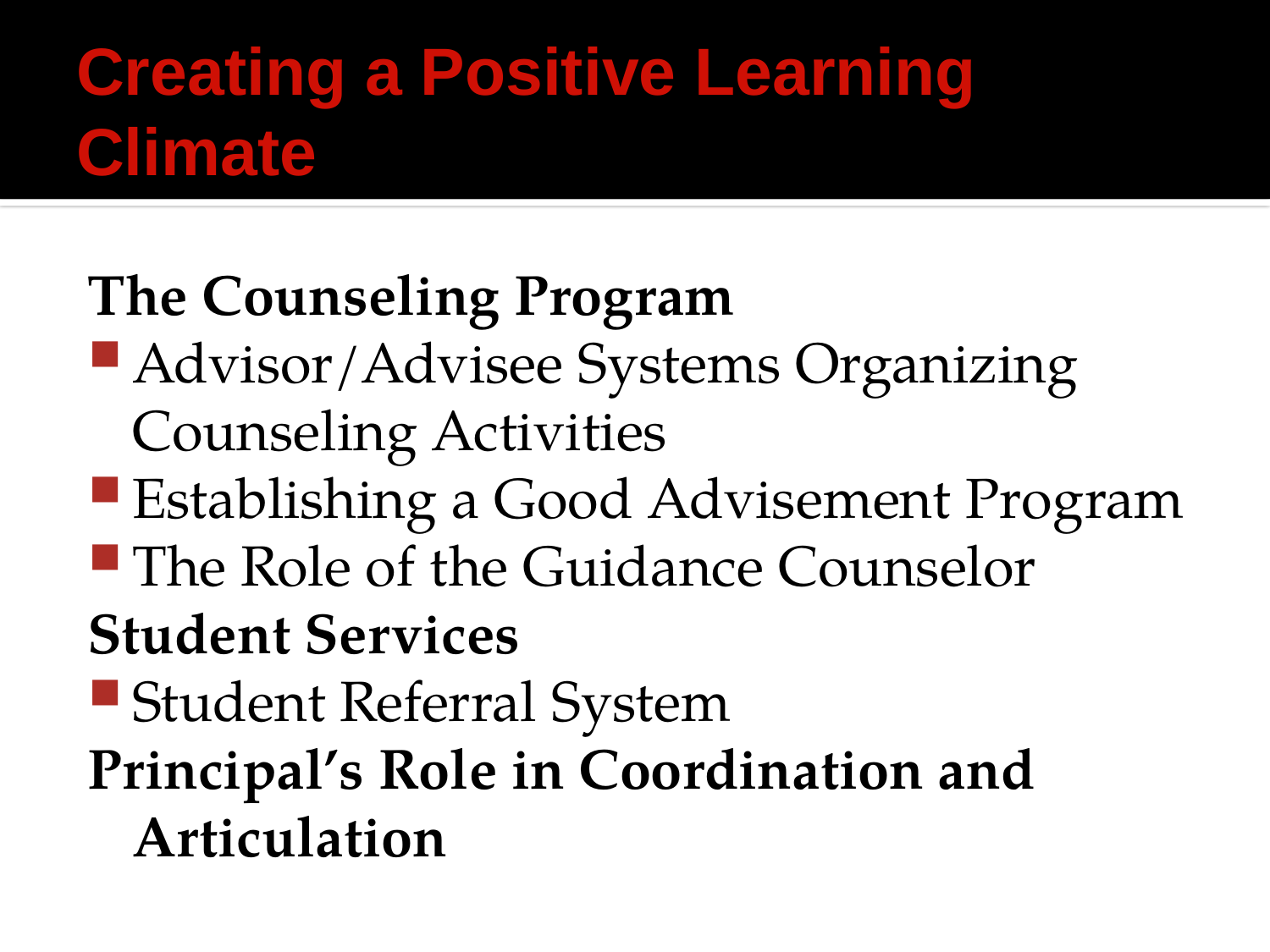

# Creating a Positive Learning Climate
The Counseling Program
Advisor/Advisee Systems Organizing Counseling Activities
Establishing a Good Advisement Program
The Role of the Guidance Counselor
Student Services
Student Referral System
Principal’s Role in Coordination and Articulation